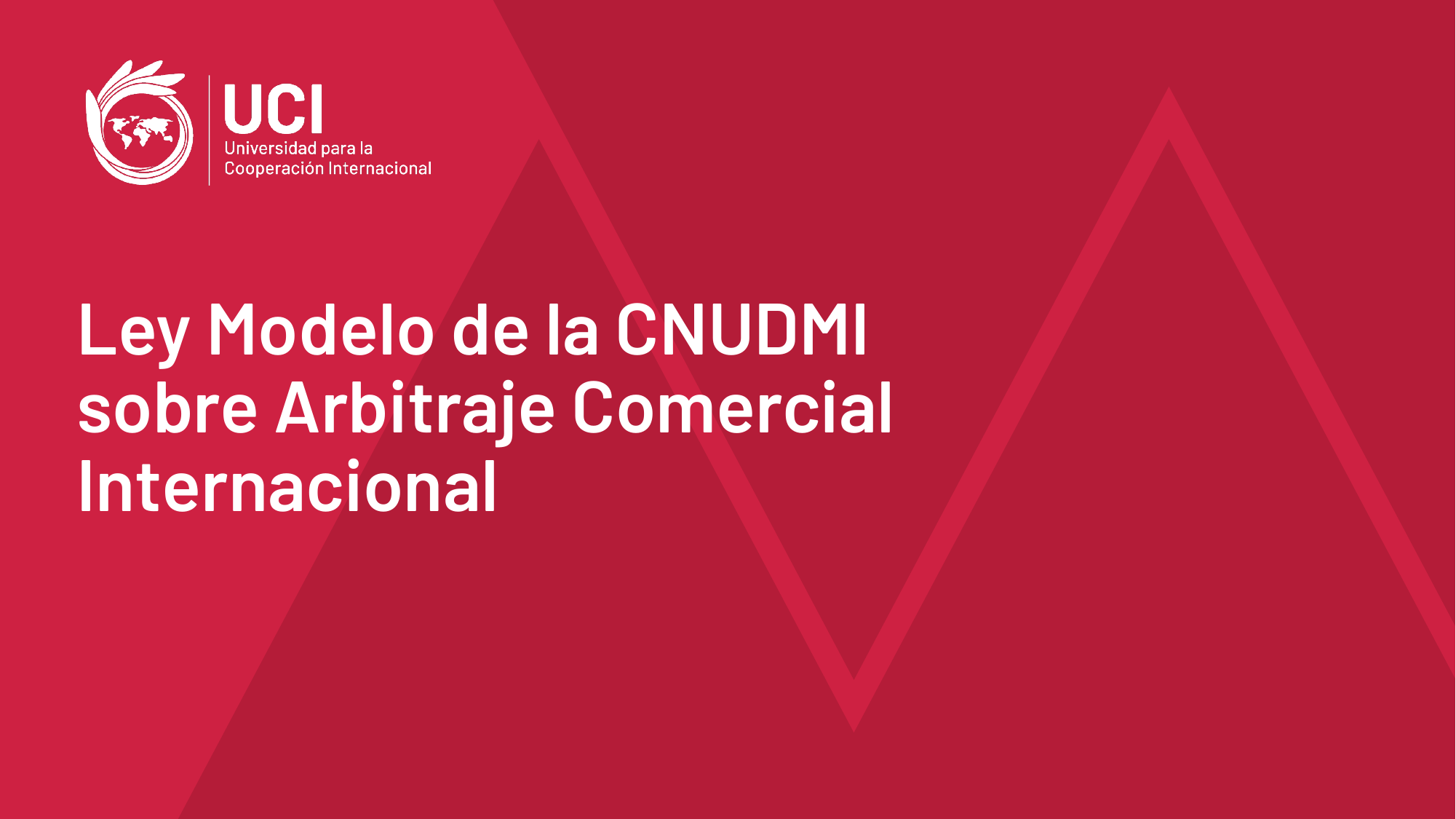

# Ley Modelo de la CNUDMI sobre Arbitraje Comercial Internacional